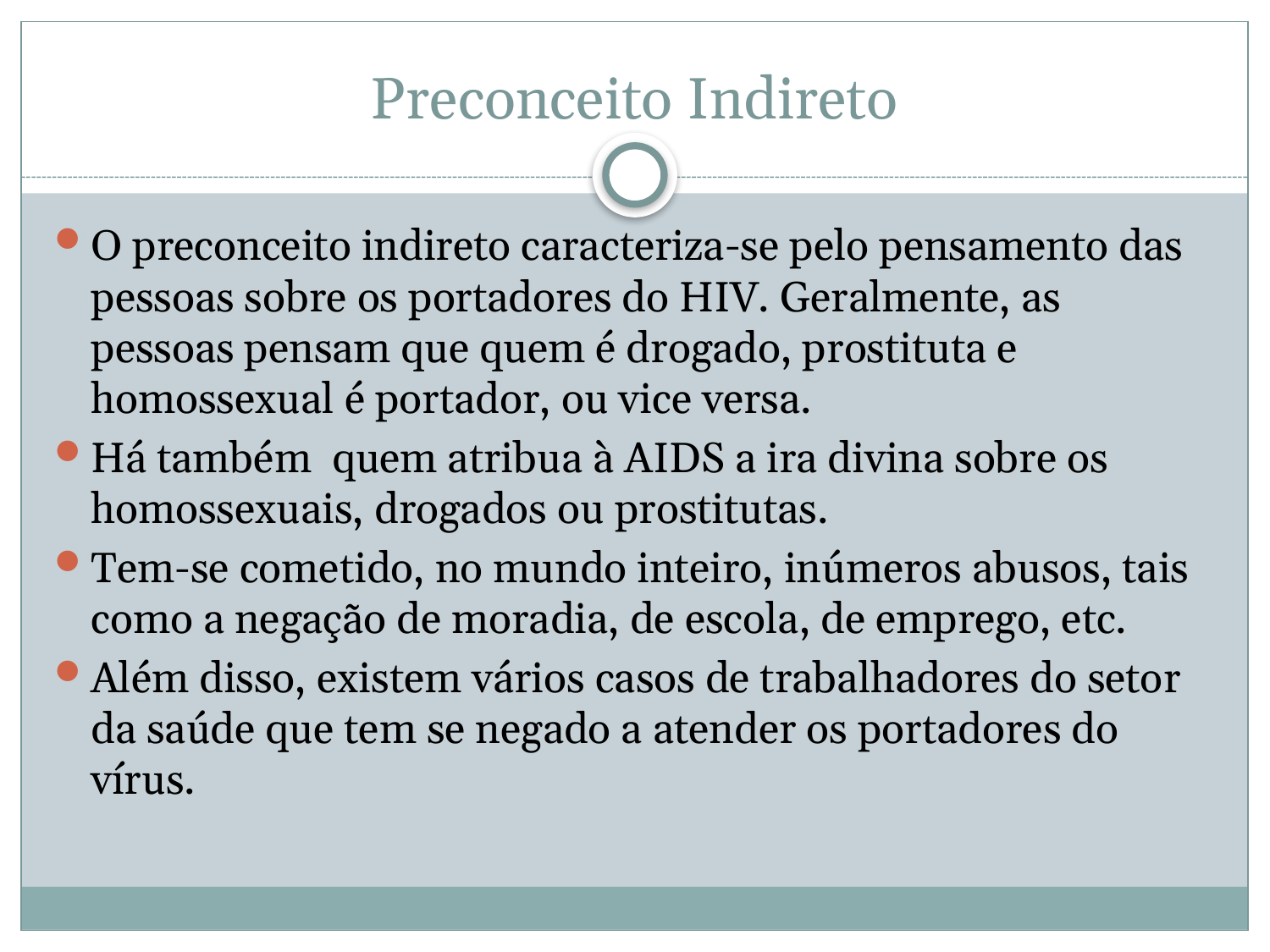

# Preconceito Indireto
O preconceito indireto caracteriza-se pelo pensamento das pessoas sobre os portadores do HIV. Geralmente, as pessoas pensam que quem é drogado, prostituta e homossexual é portador, ou vice versa.
Há também  quem atribua à AIDS a ira divina sobre os  homossexuais, drogados ou prostitutas.
Tem-se cometido, no mundo inteiro, inúmeros abusos, tais como a negação de moradia, de escola, de emprego, etc.
Além disso, existem vários casos de trabalhadores do setor da saúde que tem se negado a atender os portadores do vírus.